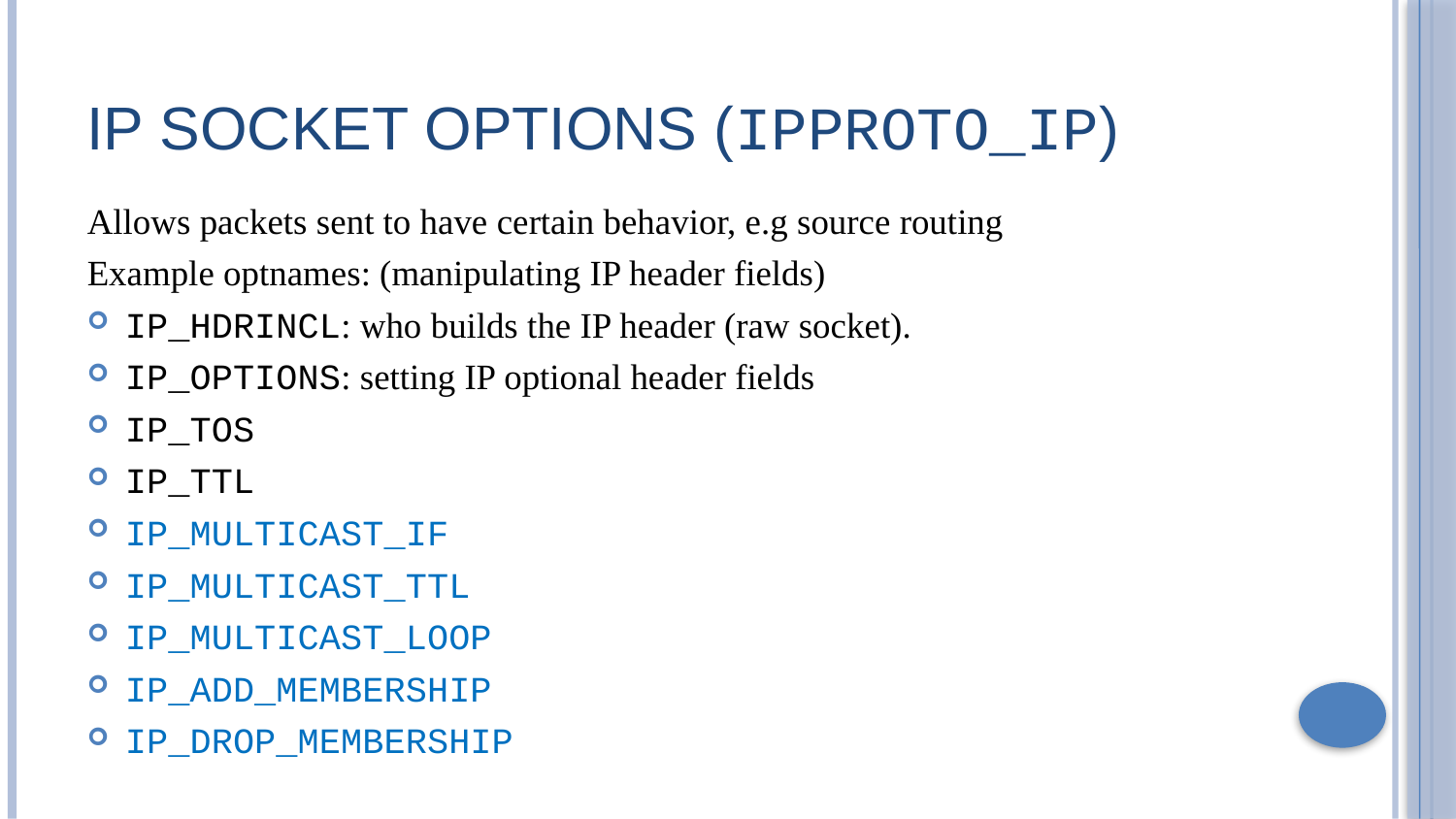

# IP Socket Options (IPPROTO_IP)
Allows packets sent to have certain behavior, e.g source routing
Example optnames: (manipulating IP header fields)
IP_HDRINCL: who builds the IP header (raw socket).
IP_OPTIONS: setting IP optional header fields
IP_TOS
IP_TTL
IP_MULTICAST_IF
IP_MULTICAST_TTL
IP_MULTICAST_LOOP
IP_ADD_MEMBERSHIP
IP_DROP_MEMBERSHIP